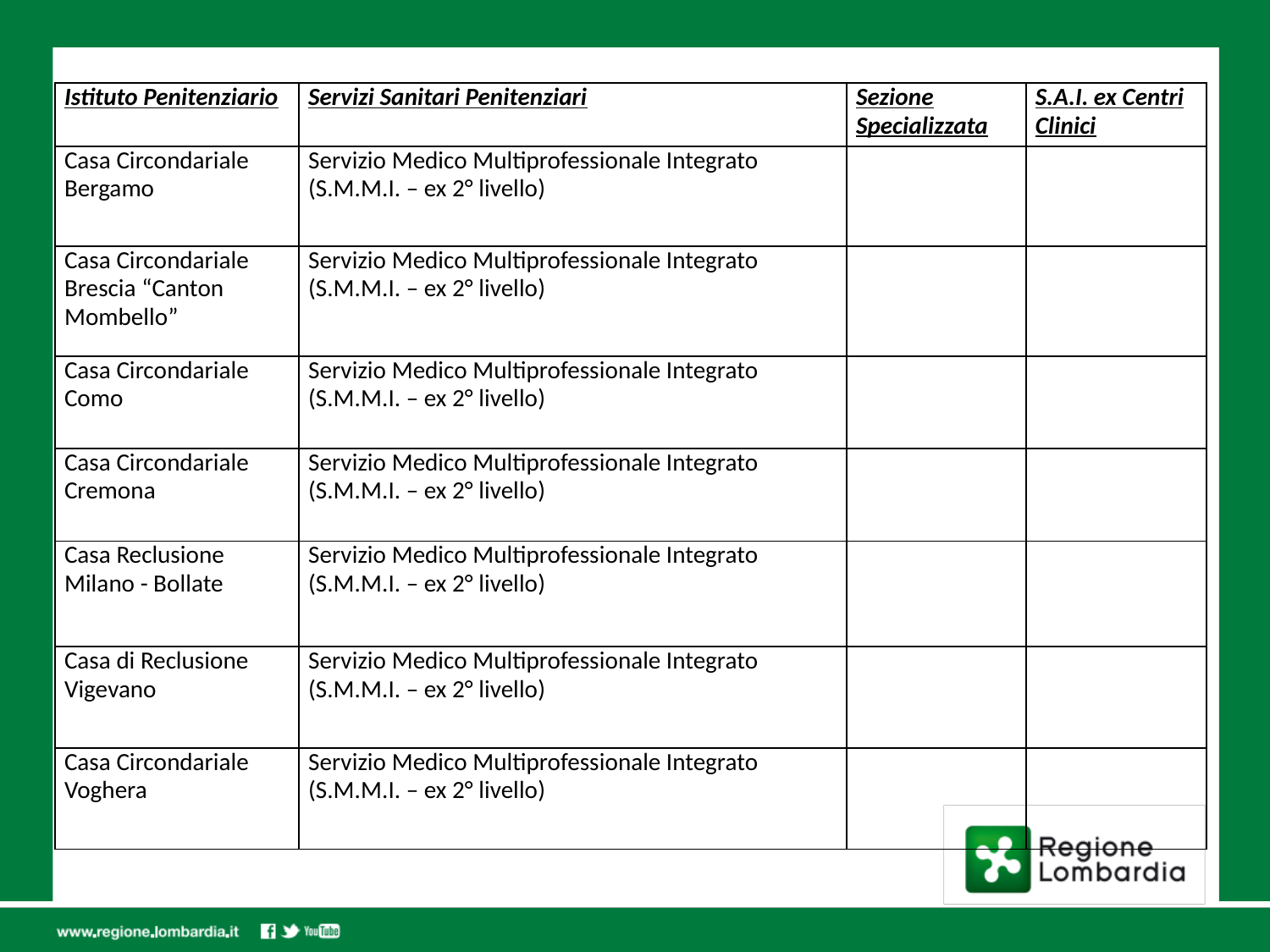

| Istituto Penitenziario | Servizi Sanitari Penitenziari | Sezione Specializzata | S.A.I. ex Centri Clinici |
| --- | --- | --- | --- |
| Casa Circondariale Bergamo | Servizio Medico Multiprofessionale Integrato (S.M.M.I. – ex 2° livello) |  |  |
| Casa Circondariale Brescia “Canton Mombello” | Servizio Medico Multiprofessionale Integrato (S.M.M.I. – ex 2° livello) |  |  |
| Casa Circondariale Como | Servizio Medico Multiprofessionale Integrato (S.M.M.I. – ex 2° livello) |  |  |
| Casa Circondariale Cremona | Servizio Medico Multiprofessionale Integrato (S.M.M.I. – ex 2° livello) |  |  |
| Casa Reclusione Milano - Bollate | Servizio Medico Multiprofessionale Integrato (S.M.M.I. – ex 2° livello) |  |  |
| Casa di Reclusione Vigevano | Servizio Medico Multiprofessionale Integrato (S.M.M.I. – ex 2° livello) |  |  |
| Casa Circondariale Voghera | Servizio Medico Multiprofessionale Integrato (S.M.M.I. – ex 2° livello) |  |  |